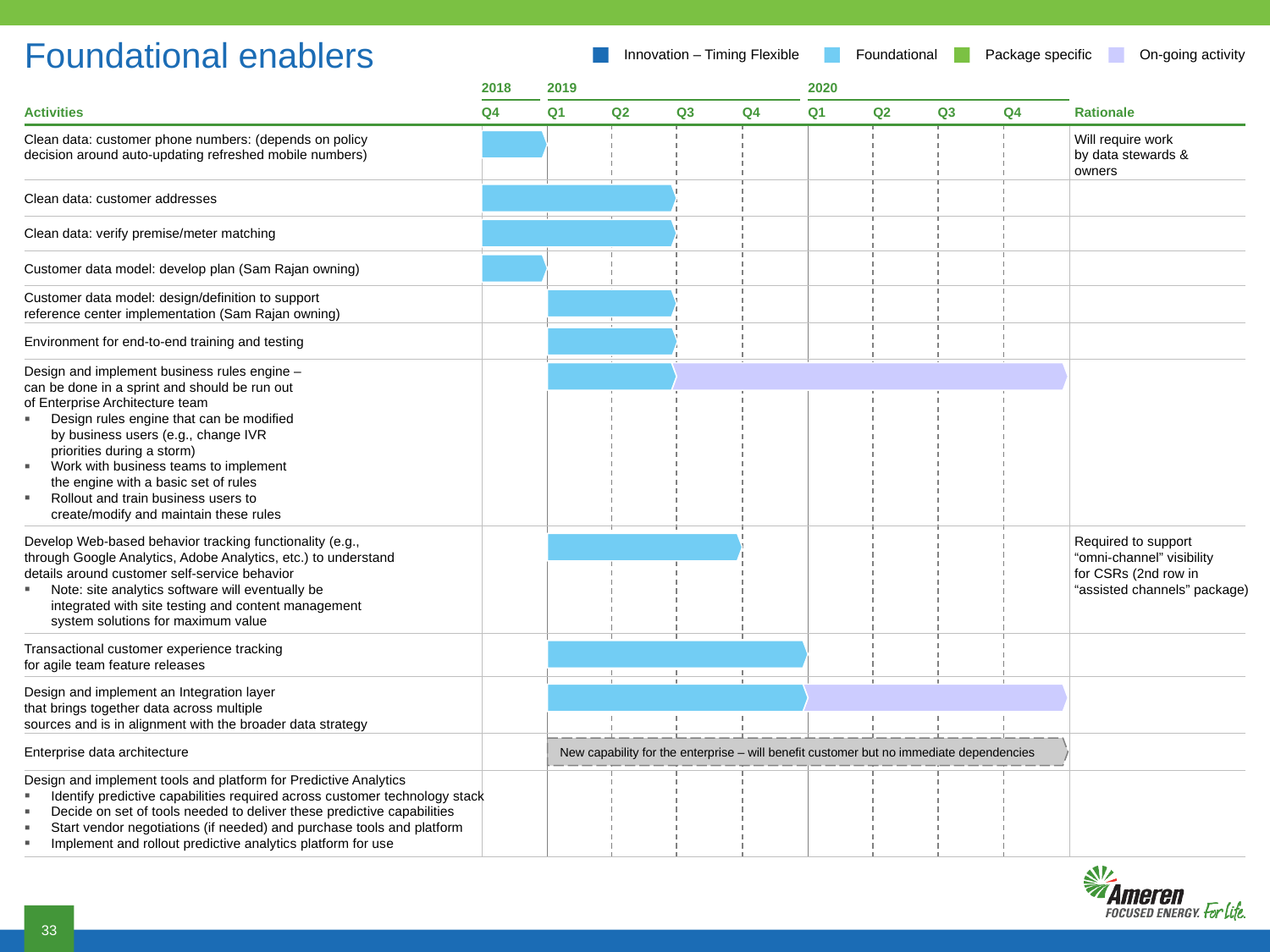

# Foundational enablers
Innovation – Timing Flexible
Foundational
Package specific
On-going activity

2018
2019
2020
Q4
Q1
Q2
Q3
Q4
Q1
Q2
Q3
Q4
Activities
Rationale
Clean data: customer phone numbers: (depends on policy
decision around auto-updating refreshed mobile numbers)

Will require work
by data stewards &
owners

Clean data: customer addresses

Clean data: verify premise/meter matching

Customer data model: develop plan (Sam Rajan owning)
Customer data model: design/definition to support
reference center implementation (Sam Rajan owning)

Environment for end-to-end training and testing
Design and implement business rules engine –
can be done in a sprint and should be run out
of Enterprise Architecture team
Design rules engine that can be modified
by business users (e.g., change IVR
priorities during a storm)
Work with business teams to implement
the engine with a basic set of rules
Rollout and train business users to
create/modify and maintain these rules

Develop Web-based behavior tracking functionality (e.g.,
through Google Analytics, Adobe Analytics, etc.) to understand
details around customer self-service behavior
Note: site analytics software will eventually be
integrated with site testing and content management
system solutions for maximum value

Required to support
“omni-channel” visibility
for CSRs (2nd row in
“assisted channels” package)
Transactional customer experience tracking
for agile team feature releases

Design and implement an Integration layer
that brings together data across multiple
sources and is in alignment with the broader data strategy

New capability for the enterprise – will benefit customer but no immediate dependencies
Enterprise data architecture
Design and implement tools and platform for Predictive Analytics
Identify predictive capabilities required across customer technology stack
Decide on set of tools needed to deliver these predictive capabilities
Start vendor negotiations (if needed) and purchase tools and platform
Implement and rollout predictive analytics platform for use